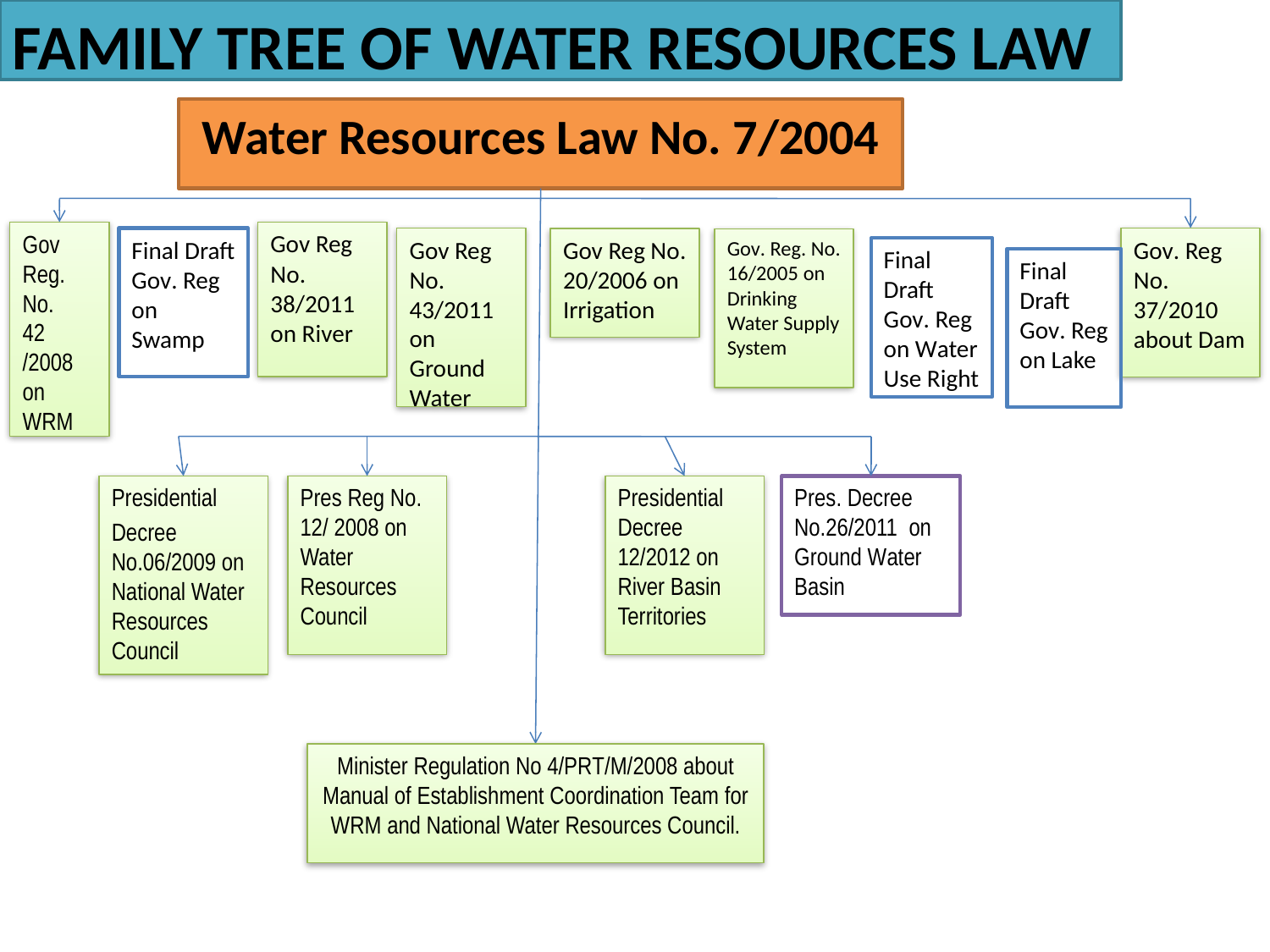

FAMILY TREE OF WATER RESOURCES LAW
Water Resources Law No. 7/2004
Gov Reg. No. 42 /2008 on WRM
Gov Reg No. 38/2011 on River
Final Draft Gov. Reg on Swamp
Gov Reg No. 43/2011 on Ground Water
Gov. Reg No. 37/2010 about Dam
Gov Reg No. 20/2006 on Irrigation
Gov. Reg. No. 16/2005 on Drinking Water Supply System
Final Draft Gov. Reg on Water Use Right
Final Draft Gov. Reg on Lake
Presidential
Decree No.06/2009 on National Water Resources Council
Pres Reg No. 12/ 2008 on Water Resources Council
Presidential Decree 12/2012 on River Basin Territories
Pres. Decree No.26/2011  on Ground Water Basin
Minister Regulation No 4/PRT/M/2008 about Manual of Establishment Coordination Team for WRM and National Water Resources Council.